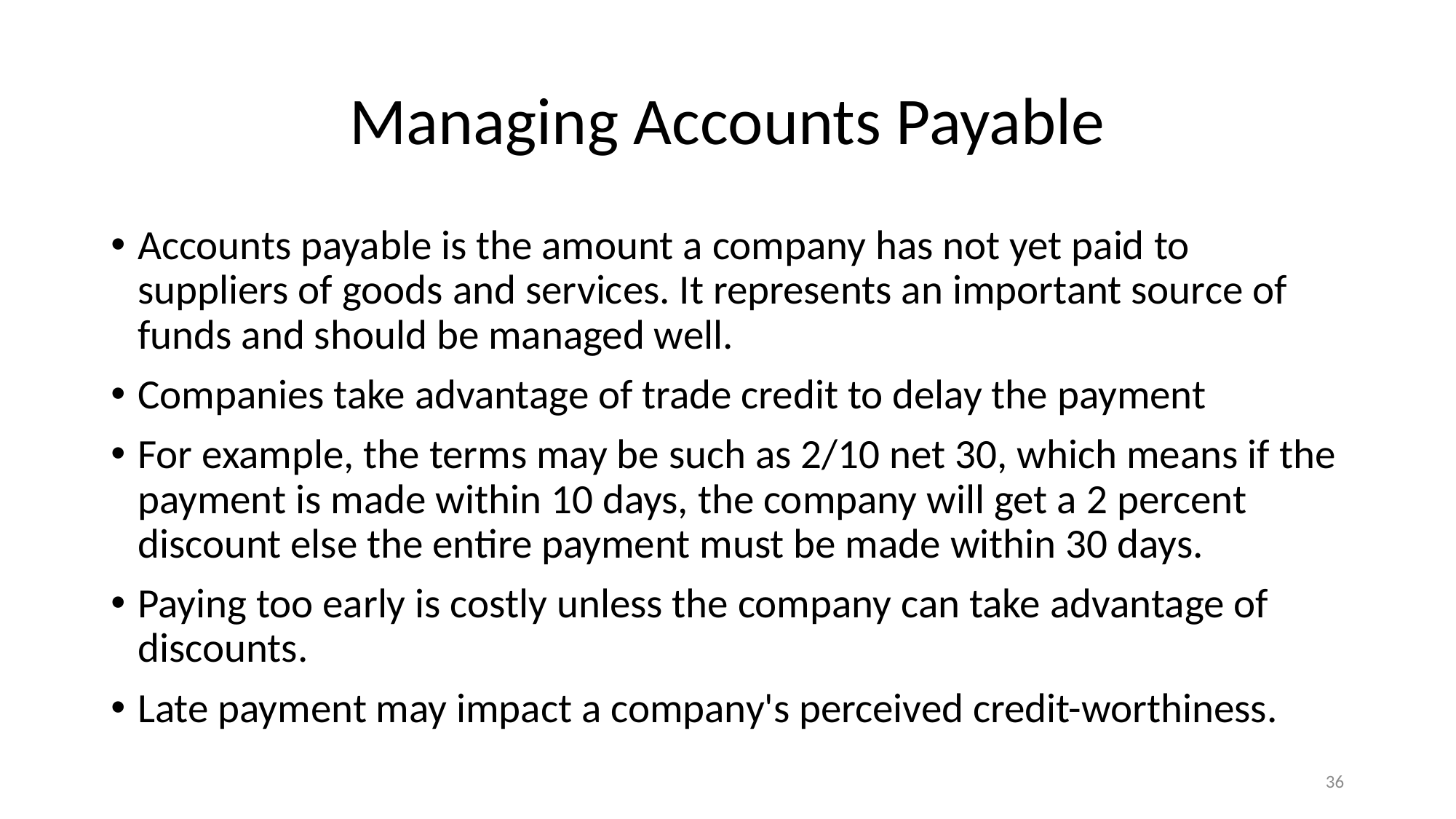

# Managing Accounts Payable
Accounts payable is the amount a company has not yet paid to suppliers of goods and services. It represents an important source of funds and should be managed well.
Companies take advantage of trade credit to delay the payment
For example, the terms may be such as 2/10 net 30, which means if the payment is made within 10 days, the company will get a 2 percent discount else the entire payment must be made within 30 days.
Paying too early is costly unless the company can take advantage of discounts.
Late payment may impact a company's perceived credit-worthiness.
36